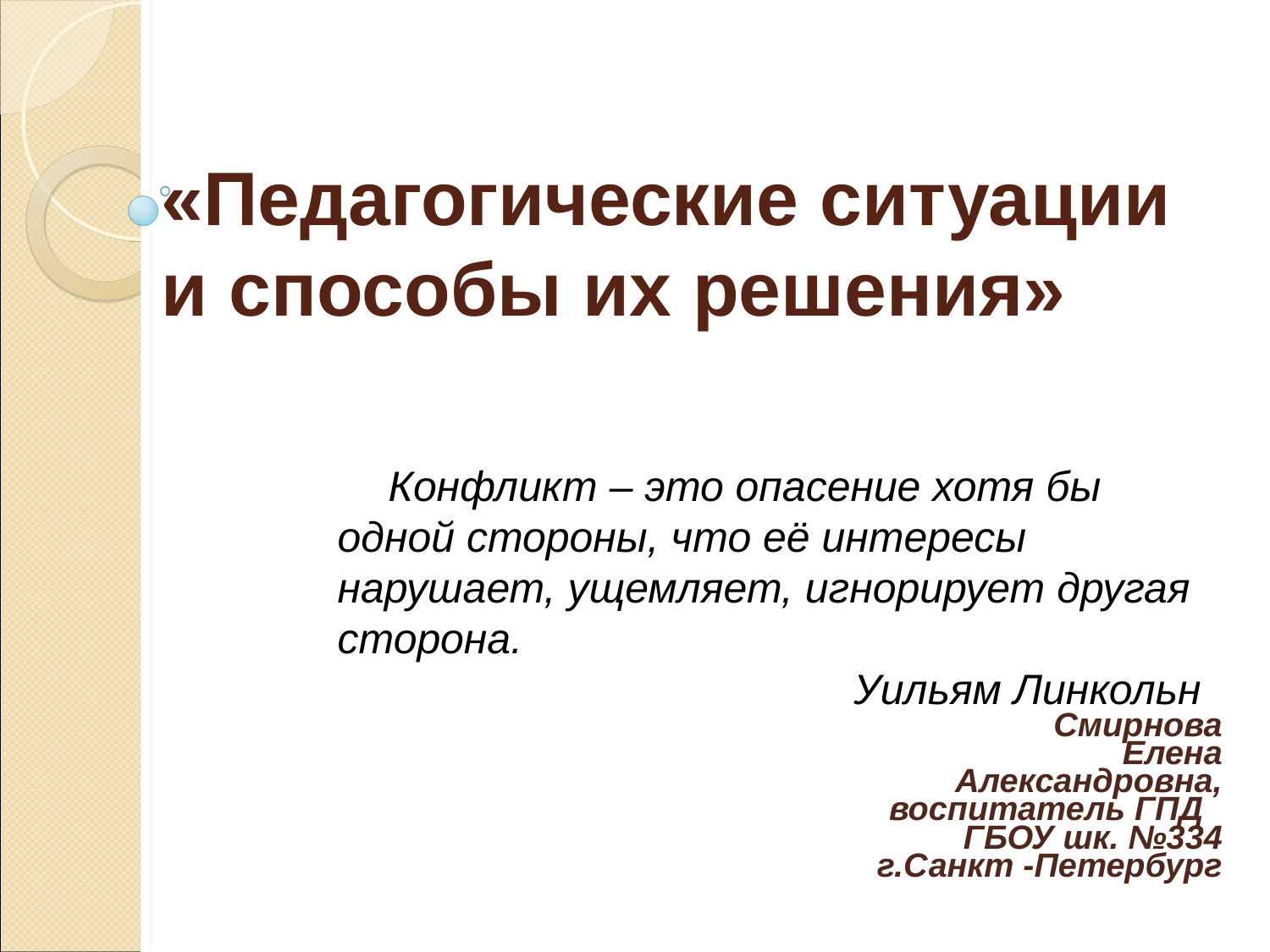

# «Педагогические ситуации и способы их решения»
Конфликт – это опасение хотя бы одной стороны, что её интересы нарушает, ущемляет, игнорирует другая сторона.
Уильям Линкольн
Смирнова
 Елена Александровна, воспитатель ГПД
ГБОУ шк. №334
г.Санкт -Петербург